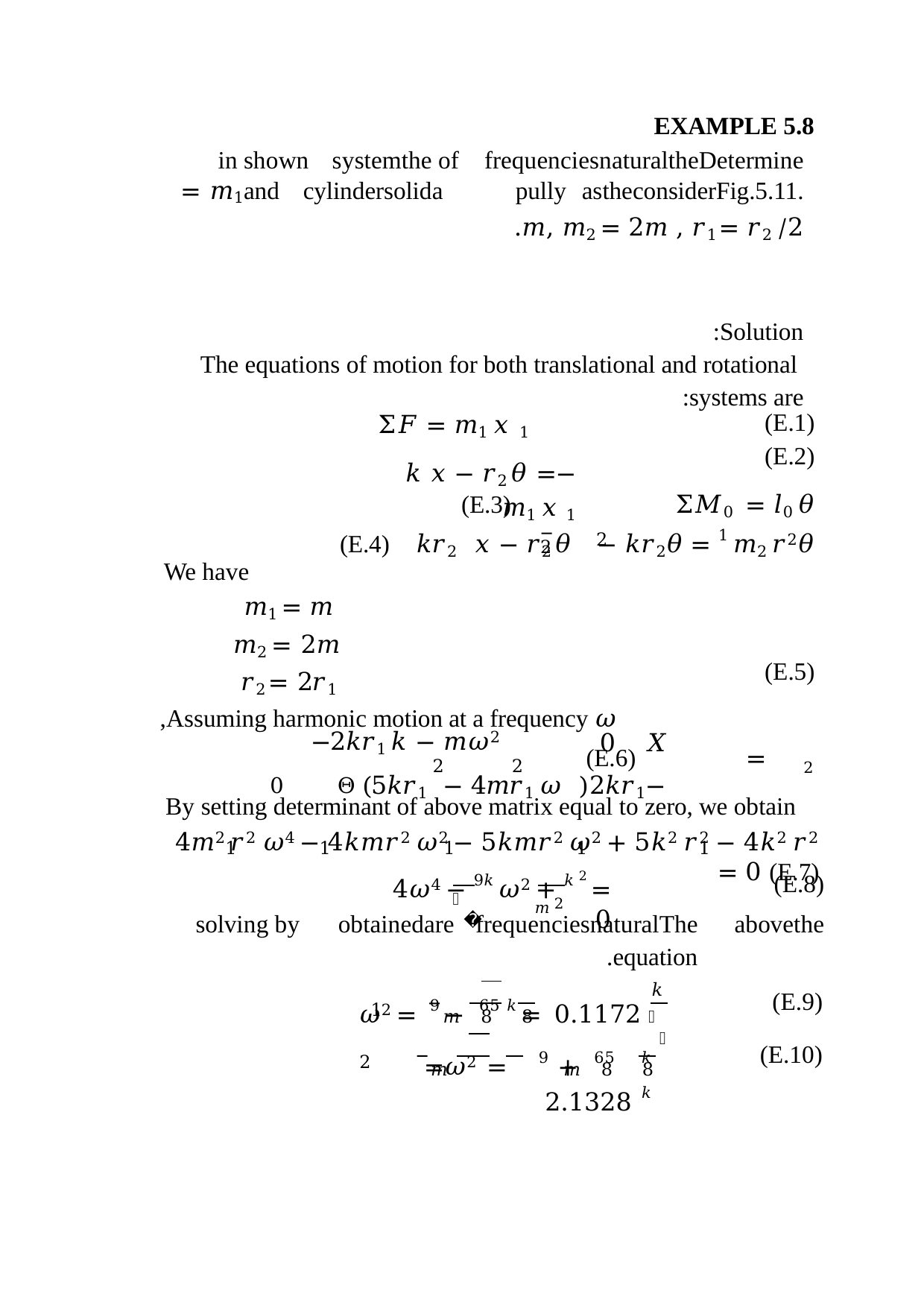

EXAMPLE 5.8
Determine	the	natural	 frequencies	 of	the	system		shown	in  Fig.5.11.	consider	the	pully  as	a	solid	cylinder	and	𝑚1 =
𝑚, 𝑚2 = 2𝑚 , 𝑟1 = 𝑟2 /2.

Solution:
The equations of motion for both translational and rotational  systems are:
Σ𝐹 = 𝑚1 𝑥 1
−𝑘 𝑥 − 𝑟2 𝜃 = 𝑚1 𝑥 1
(E.1)
(E.2)
Σ𝑀0   = 𝑙0 𝜃	(E.3)
𝑘𝑟2    𝑥 − 𝑟2 𝜃   − 𝑘𝑟2𝜃 = 1 𝑚2 𝑟2𝜃	(E.4)
2

2
We have
𝑚1 = 𝑚
𝑚2 = 2𝑚
𝑟2 = 2𝑟1
Assuming harmonic motion at a frequency 𝜔,
(E.5)
𝑘 − 𝑚𝜔2	−2𝑘𝑟1
𝑋	0

2	=	(E.6)
2	2
−2𝑘𝑟1	(5𝑘𝑟1    − 4𝑚𝑟1 𝜔  )	Θ	0
By setting determinant of above matrix equal to zero, we obtain
4𝑚2 𝑟2 𝜔4 − 4𝑘𝑚𝑟2 𝜔2 − 5𝑘𝑚𝑟2 𝜔2 + 5𝑘2 𝑟2 − 4𝑘2 𝑟2 = 0 (E.7)
1	1	1	1	1
(E.8)
the	above
4𝜔4 − 9𝑘 𝜔2 + 𝑘 2 = 0
𝑚 2

𝑚
The	natural	frequencies	are	obtained	by	solving  equation.
𝑘
𝑚

𝜔2 = 9 −  65 𝑘 = 0.1172
(E.9)
1

8	8	𝑚

𝜔2  =    9  +  65    𝑘	= 2.1328 𝑘
(E.10)
2

8	8	𝑚	𝑚